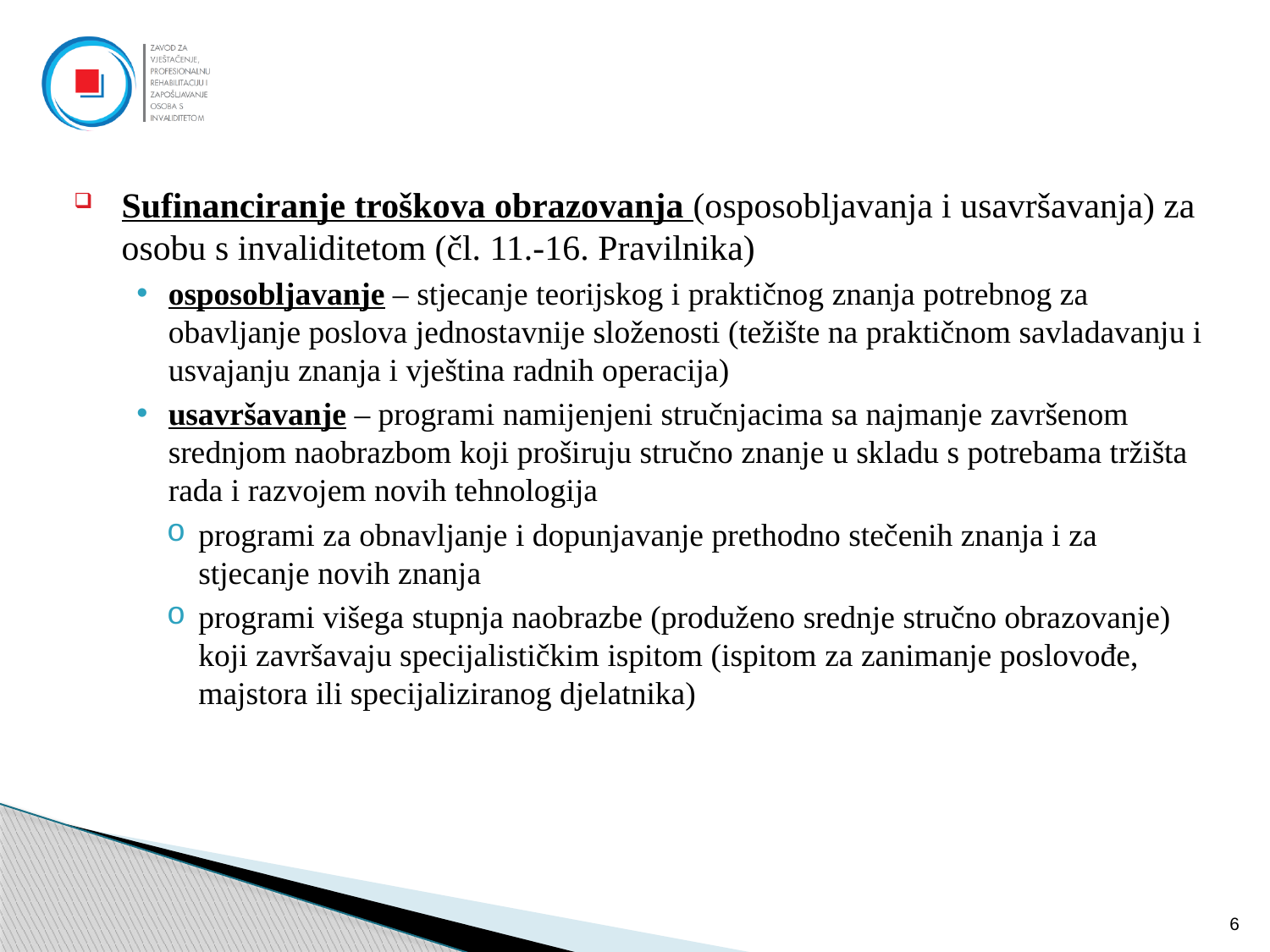

Sufinanciranje troškova obrazovanja (osposobljavanja i usavršavanja) za osobu s invaliditetom (čl. 11.-16. Pravilnika)
osposobljavanje – stjecanje teorijskog i praktičnog znanja potrebnog za obavljanje poslova jednostavnije složenosti (težište na praktičnom savladavanju i usvajanju znanja i vještina radnih operacija)
usavršavanje – programi namijenjeni stručnjacima sa najmanje završenom srednjom naobrazbom koji proširuju stručno znanje u skladu s potrebama tržišta rada i razvojem novih tehnologija
programi za obnavljanje i dopunjavanje prethodno stečenih znanja i za stjecanje novih znanja
programi višega stupnja naobrazbe (produženo srednje stručno obrazovanje) koji završavaju specijalističkim ispitom (ispitom za zanimanje poslovođe, majstora ili specijaliziranog djelatnika)
6